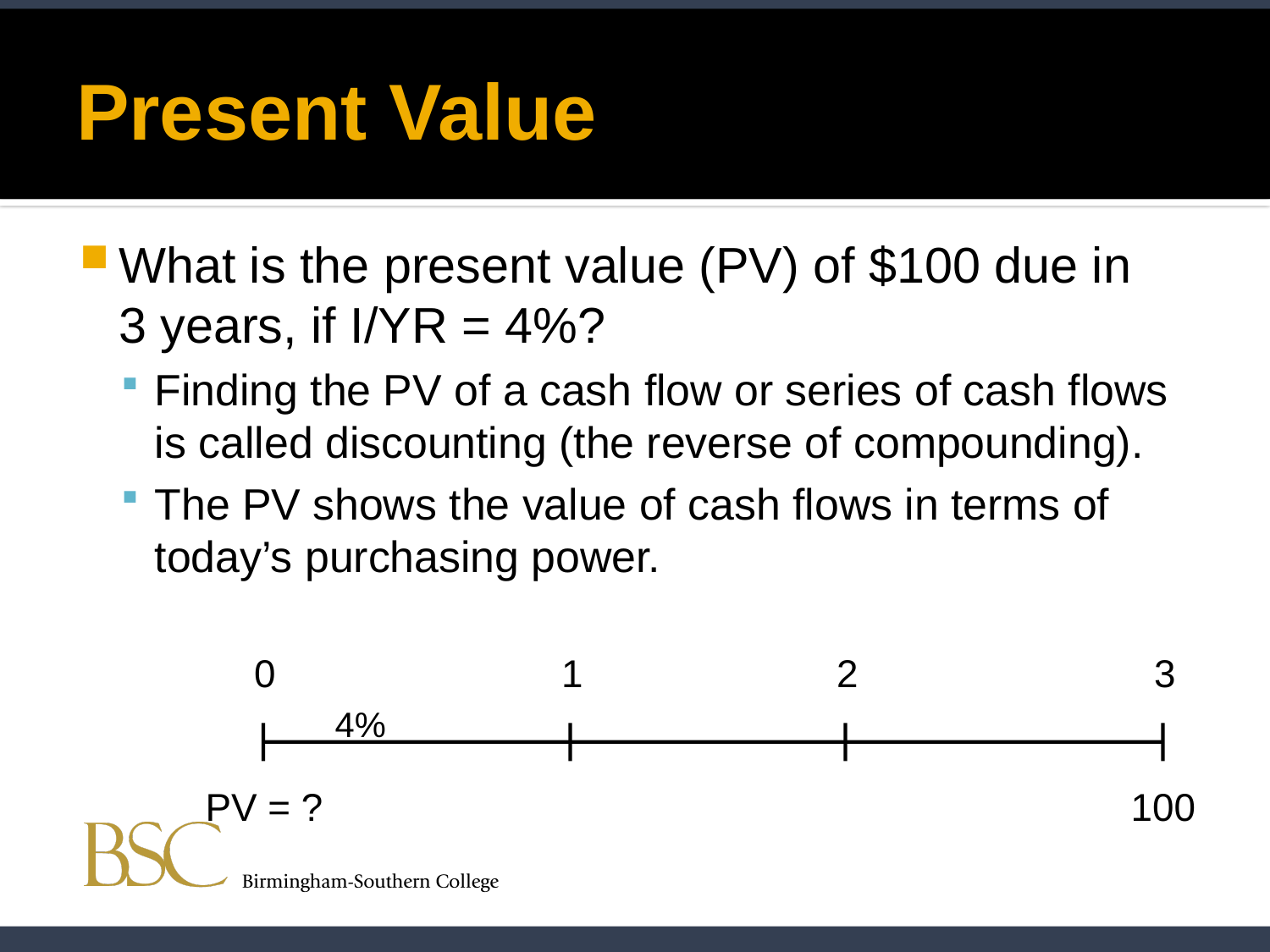

# Present Value
What is the present value (PV) of $100 due in
3 years, if I/YR = 4%?
Finding the PV of a cash flow or series of cash flows is called discounting (the reverse of compounding).
The PV shows the value of cash flows in terms of today’s purchasing power.
0
1
2
3
4%

PV = ?
100